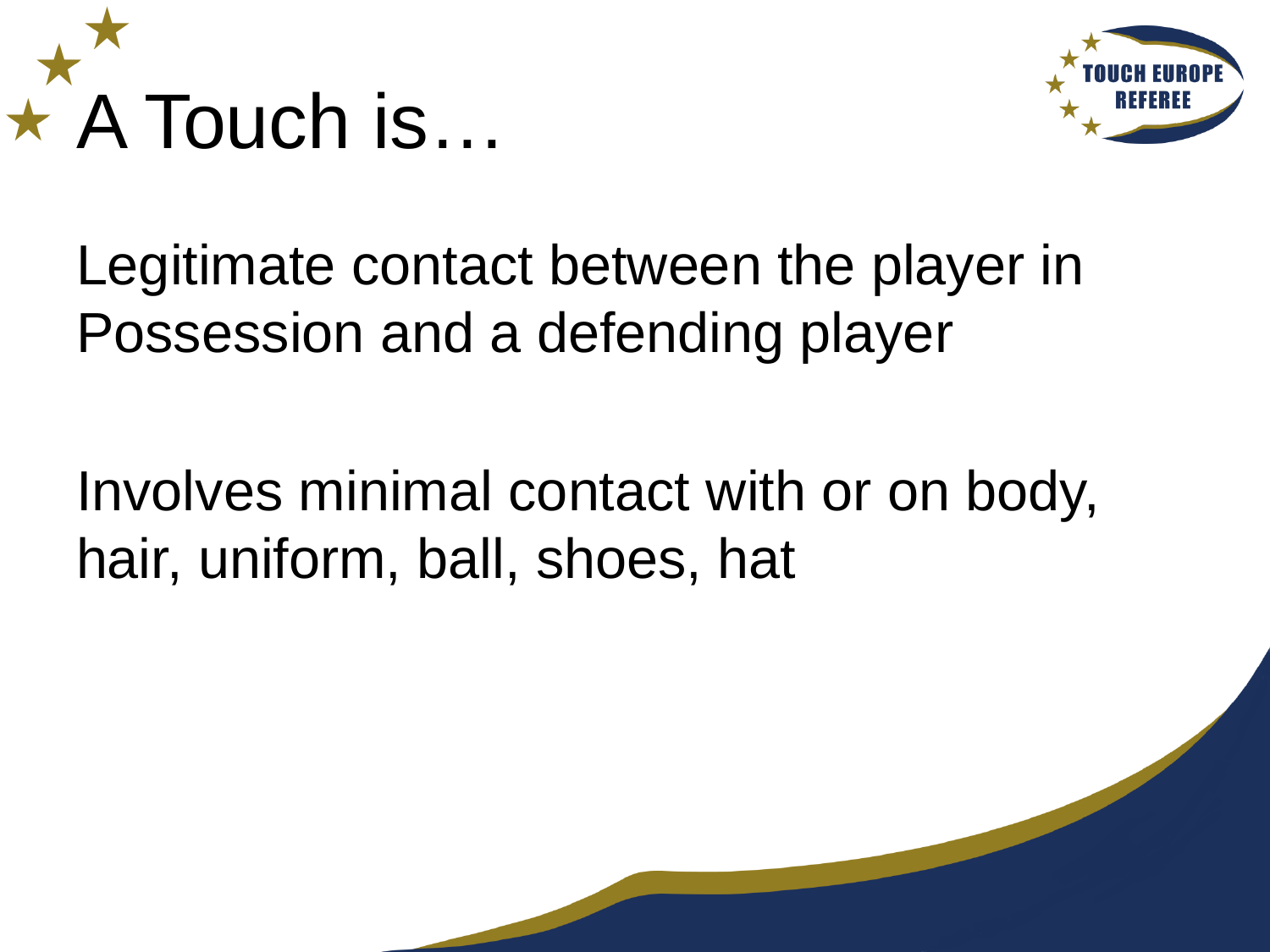

# A Touch is…
Legitimate contact between the player in Possession and a defending player

Involves minimal contact with or on body, hair, uniform, ball, shoes, hat